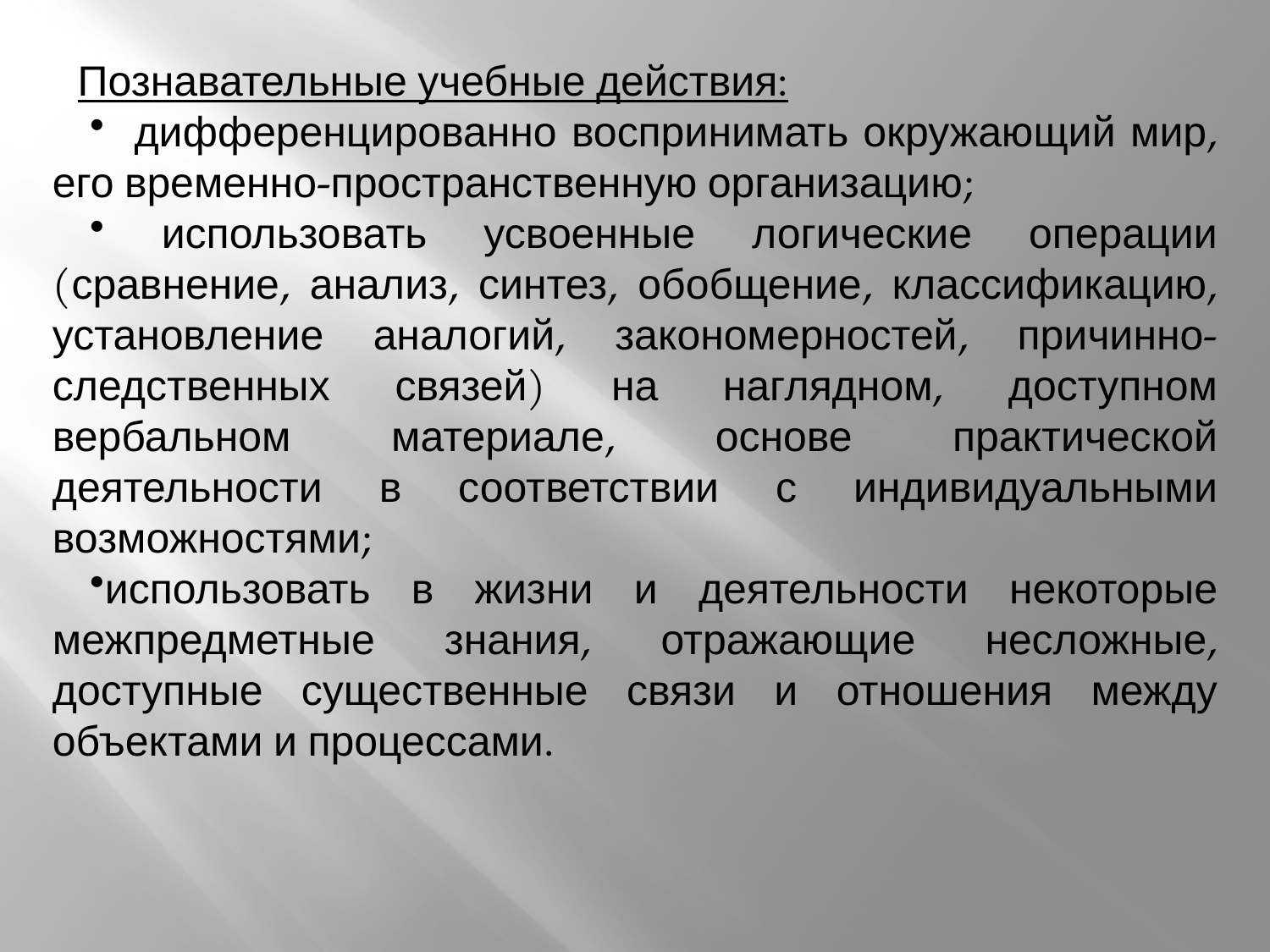

Познавательные учебные действия:
  дифференцированно воспринимать окружающий мир, его временно-пространственную организацию;
 использовать усвоенные логические операции (сравнение, анализ, синтез, обобщение, классификацию, установление аналогий, закономерностей, причинно-следственных связей) на наглядном, доступном вербальном материале, основе практической деятельности в соответствии с индивидуальными возможностями;
использовать в жизни и деятельности некоторые межпредметные знания, отражающие несложные, доступные существенные связи и отношения между объектами и процессами.